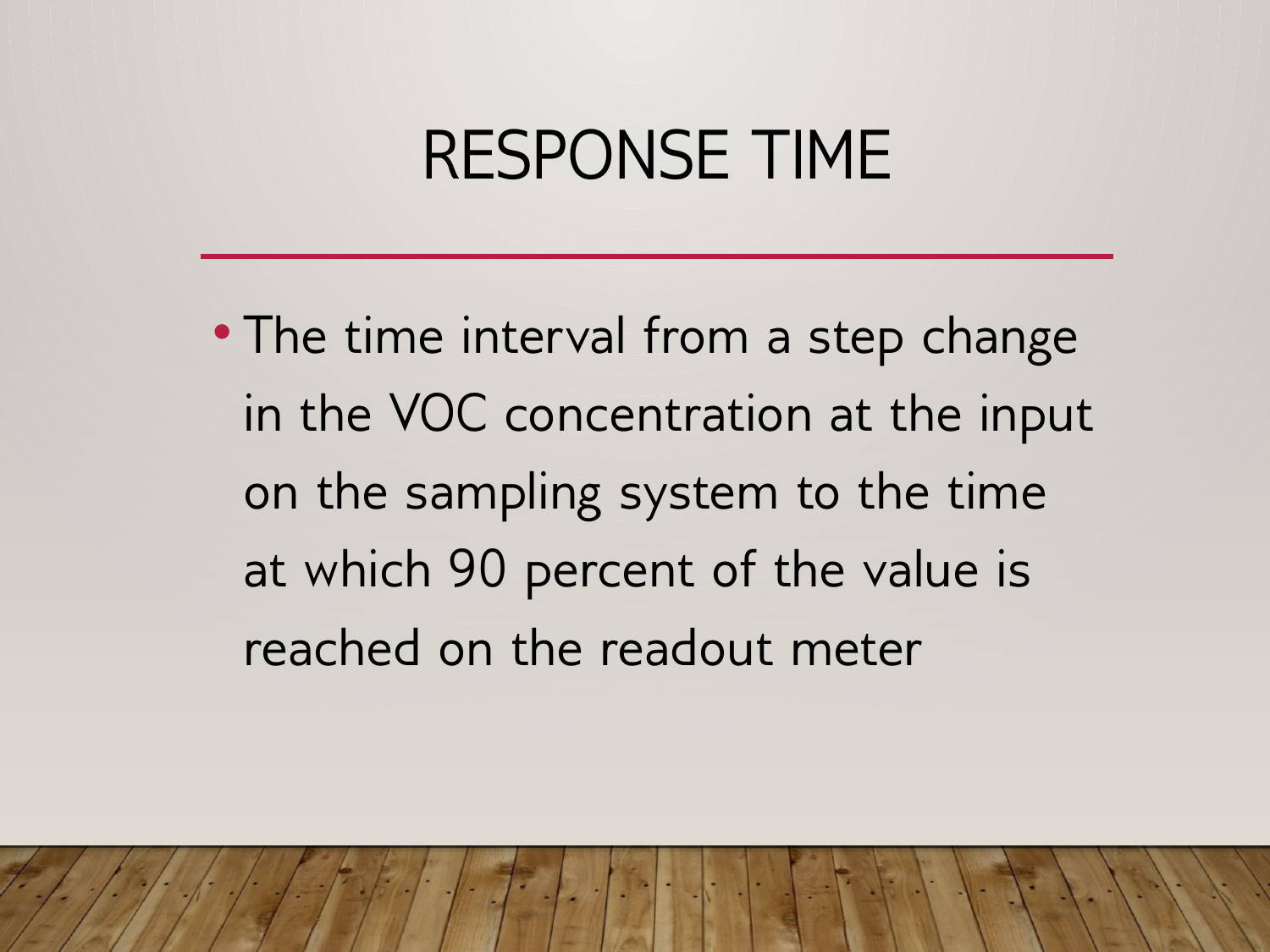

# Response time
The time interval from a step change in the VOC concentration at the input on the sampling system to the time at which 90 percent of the value is reached on the readout meter